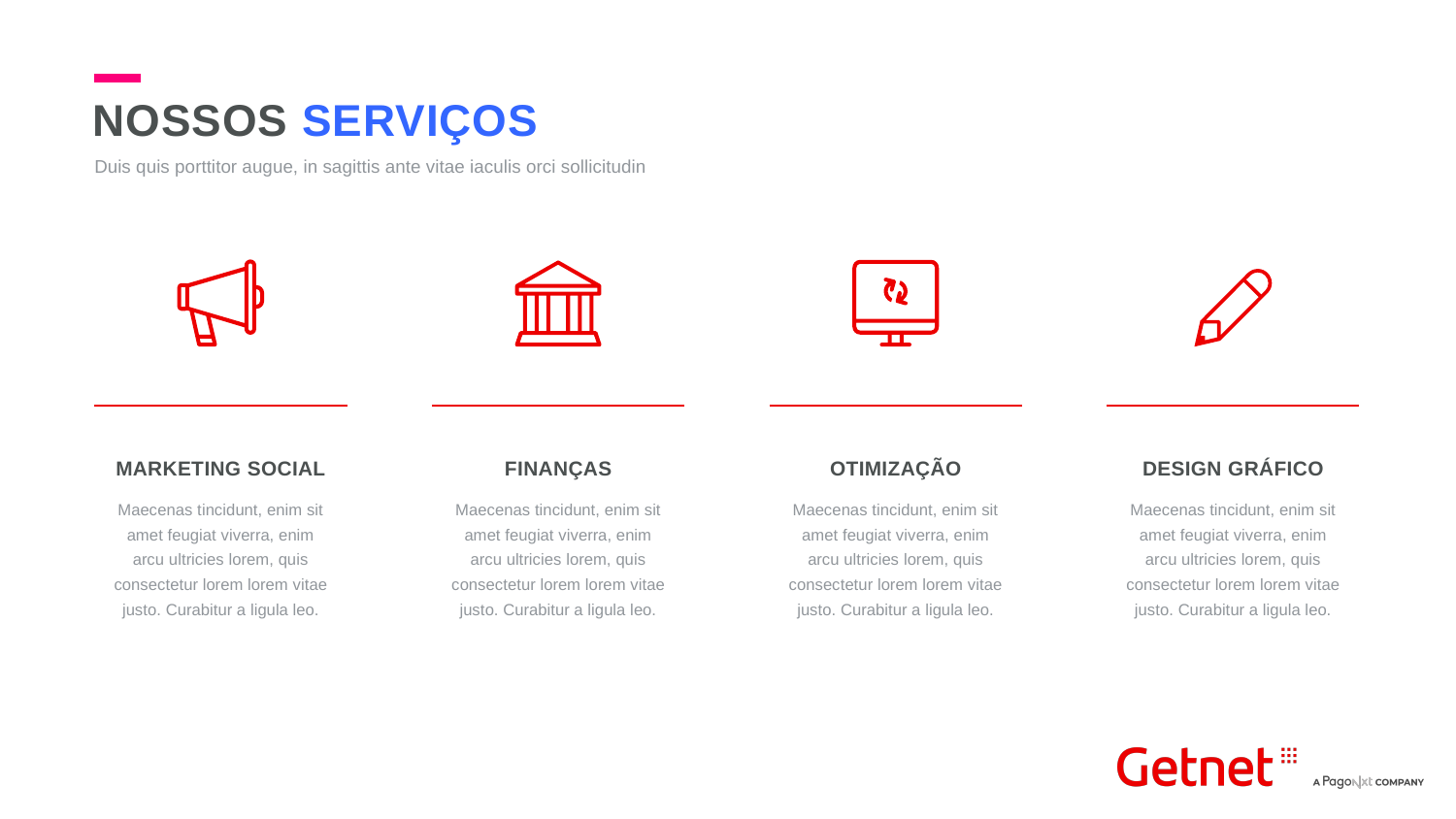

nossos serviços
Duis quis porttitor augue, in sagittis ante vitae iaculis orci sollicitudin

MARKETING SOCIAL
Maecenas tincidunt, enim sit amet feugiat viverra, enim arcu ultricies lorem, quis consectetur lorem lorem vitae justo. Curabitur a ligula leo.
FINANÇAS
Maecenas tincidunt, enim sit amet feugiat viverra, enim arcu ultricies lorem, quis consectetur lorem lorem vitae justo. Curabitur a ligula leo.
OTIMIZAÇÃO
Maecenas tincidunt, enim sit amet feugiat viverra, enim arcu ultricies lorem, quis consectetur lorem lorem vitae justo. Curabitur a ligula leo.
DESIGN GRÁFICO
Maecenas tincidunt, enim sit amet feugiat viverra, enim arcu ultricies lorem, quis consectetur lorem lorem vitae justo. Curabitur a ligula leo.